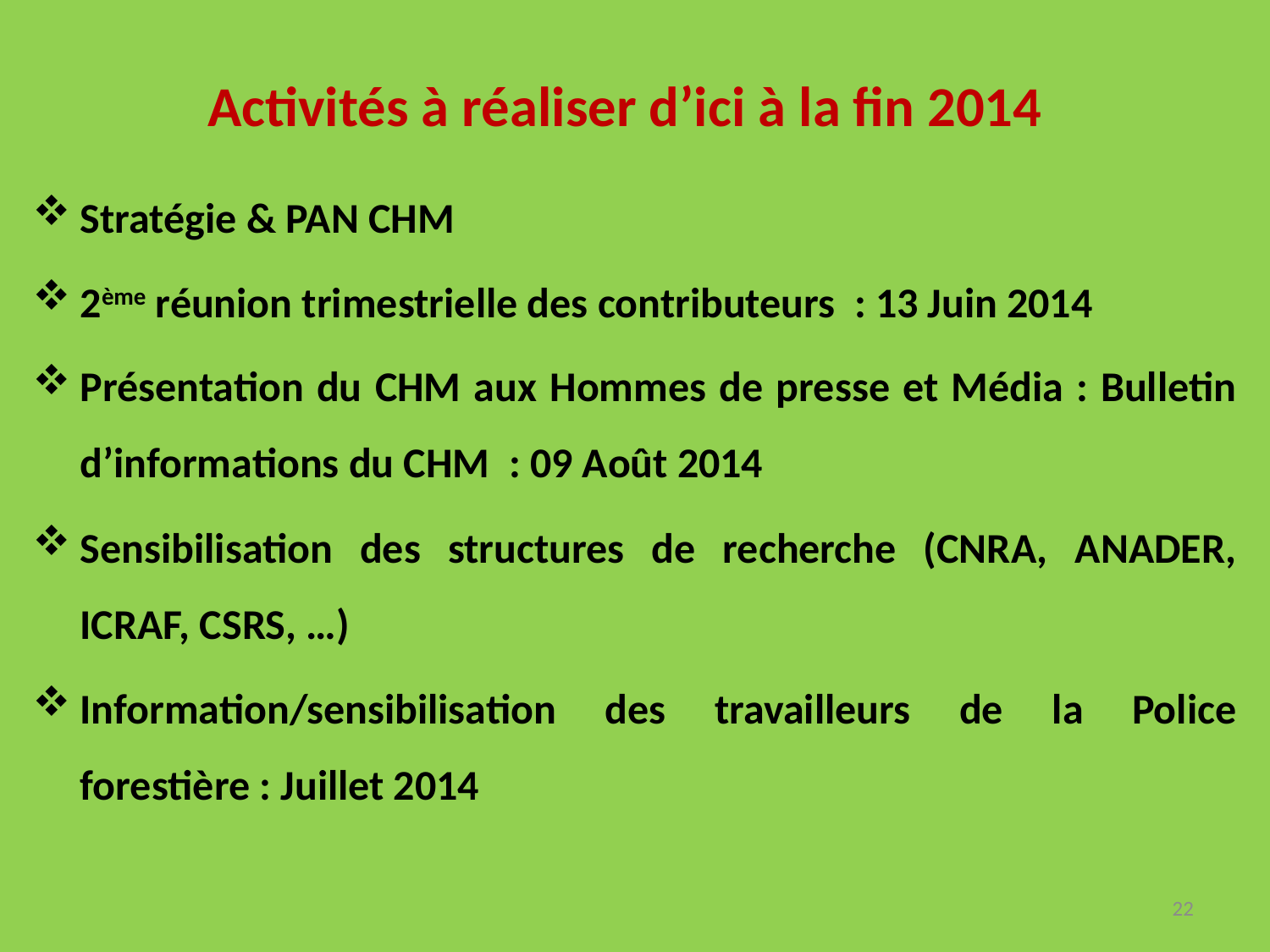

Activités à réaliser d’ici à la fin 2014
Stratégie & PAN CHM
2ème réunion trimestrielle des contributeurs  : 13 Juin 2014
Présentation du CHM aux Hommes de presse et Média : Bulletin d’informations du CHM  : 09 Août 2014
Sensibilisation des structures de recherche (CNRA, ANADER, ICRAF, CSRS, …)
Information/sensibilisation des travailleurs de la Police forestière : Juillet 2014
22